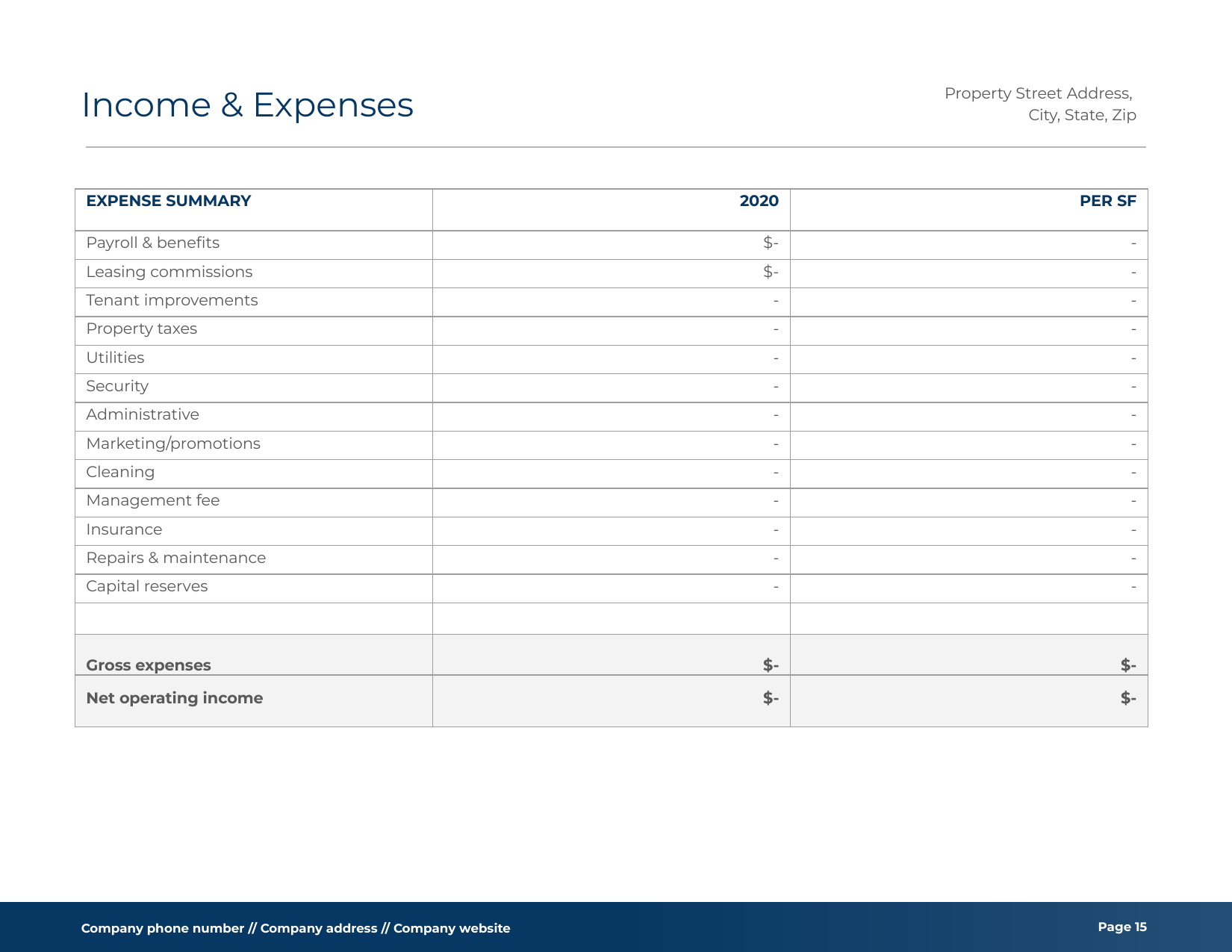

Income & Expenses
| EXPENSE SUMMARY | 2020 | PER SF |
| --- | --- | --- |
| Payroll & benefits | $- | - |
| Leasing commissions | $- | - |
| Tenant improvements | - | - |
| Property taxes | - | - |
| Utilities | - | - |
| Security | - | - |
| Administrative | - | - |
| Marketing/promotions | - | - |
| Cleaning | - | - |
| Management fee | - | - |
| Insurance | - | - |
| Repairs & maintenance | - | - |
| Capital reserves | - | - |
|  |  |  |
| Gross expenses | $- | $- |
| Net operating income | $- | $- |
Page 15